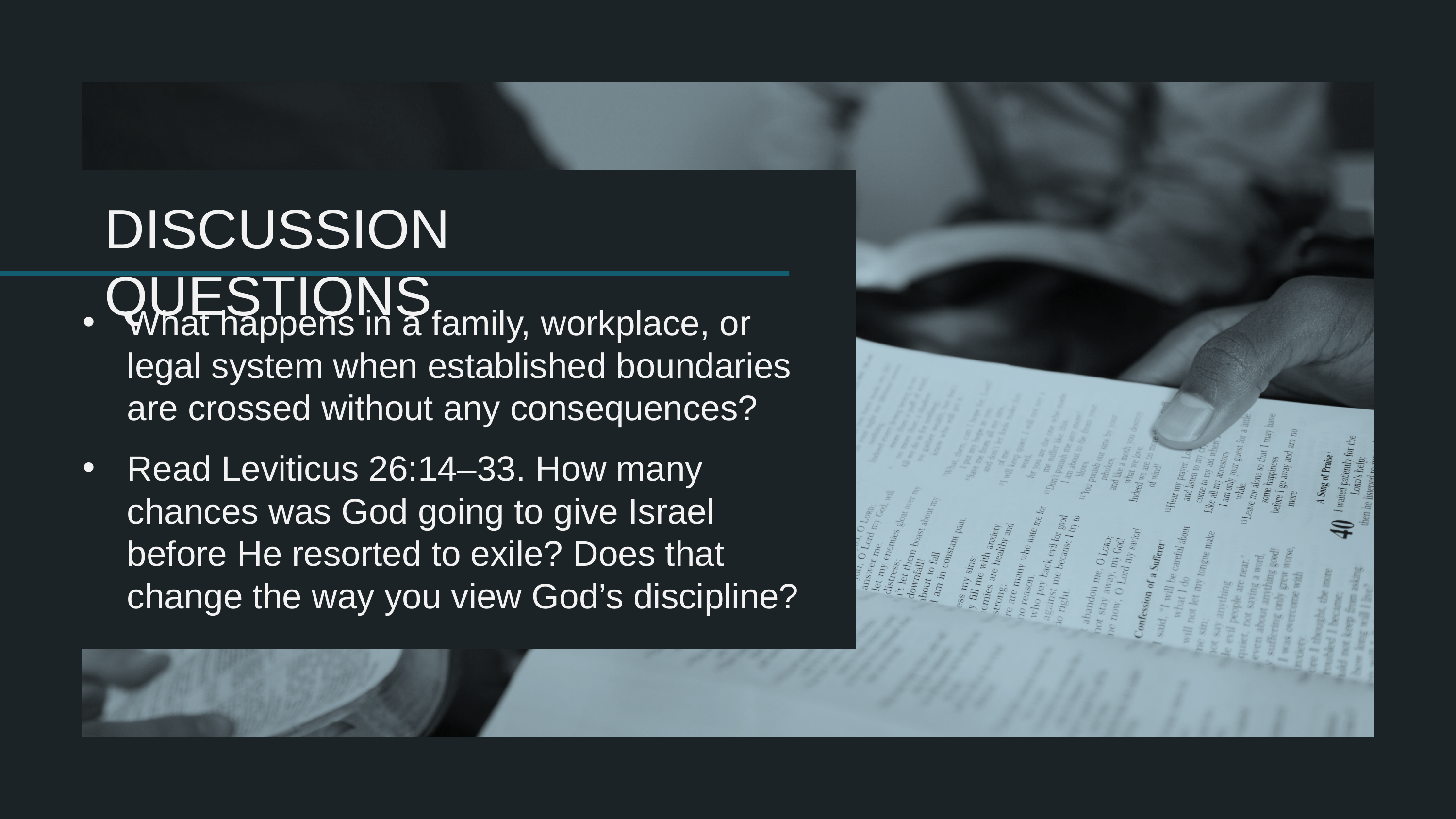

What happens in a family, workplace, or legal system when established boundaries are crossed without any consequences?
Read Leviticus 26:14–33. How many chances was God going to give Israel before He resorted to exile? Does that change the way you view God’s discipline?